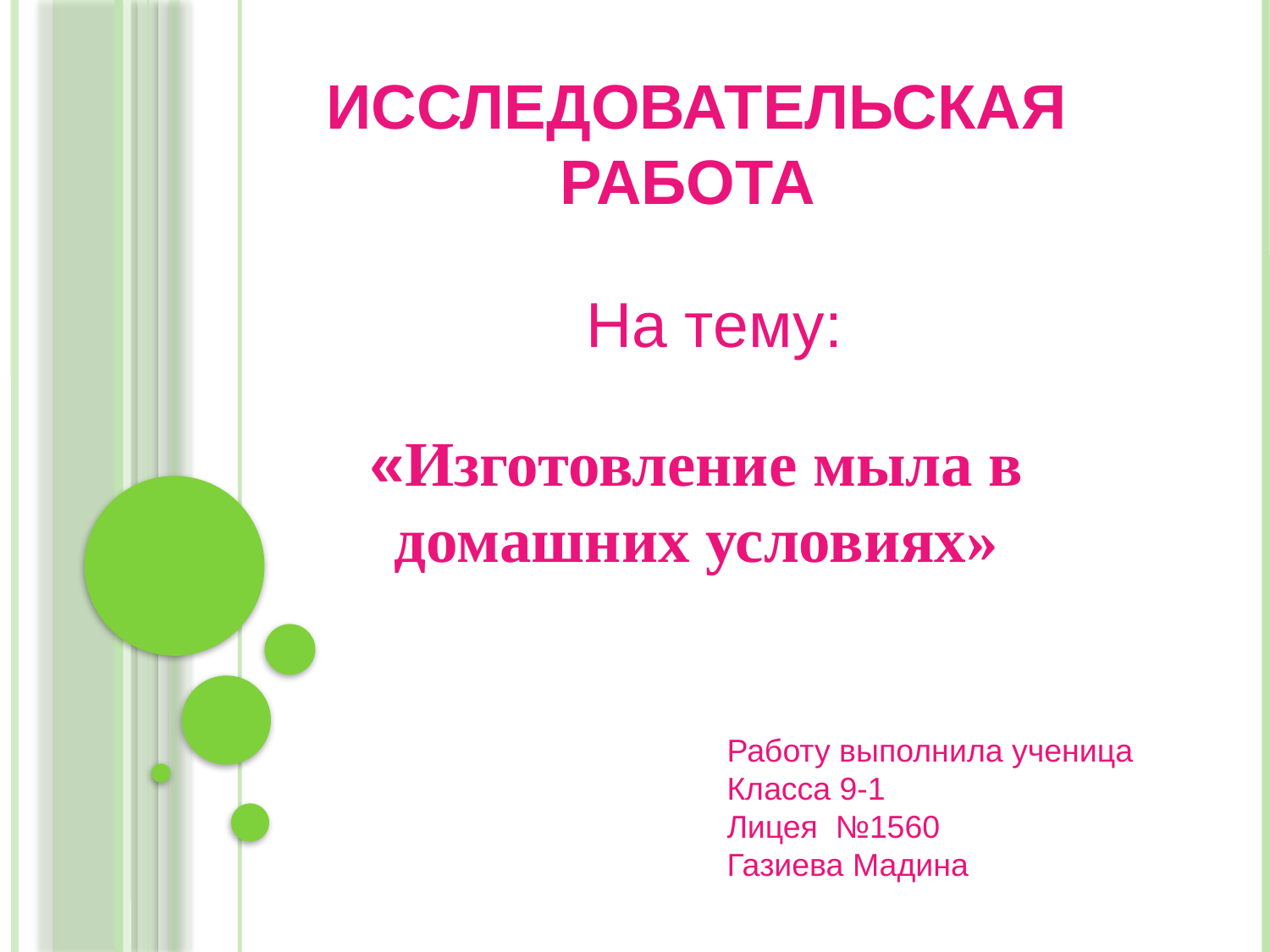

# Исследовательская работа
На тему:
«Изготовление мыла в домашних условиях»
Работу выполнила ученица
Класса 9-1
Лицея  №1560
Газиева Мадина